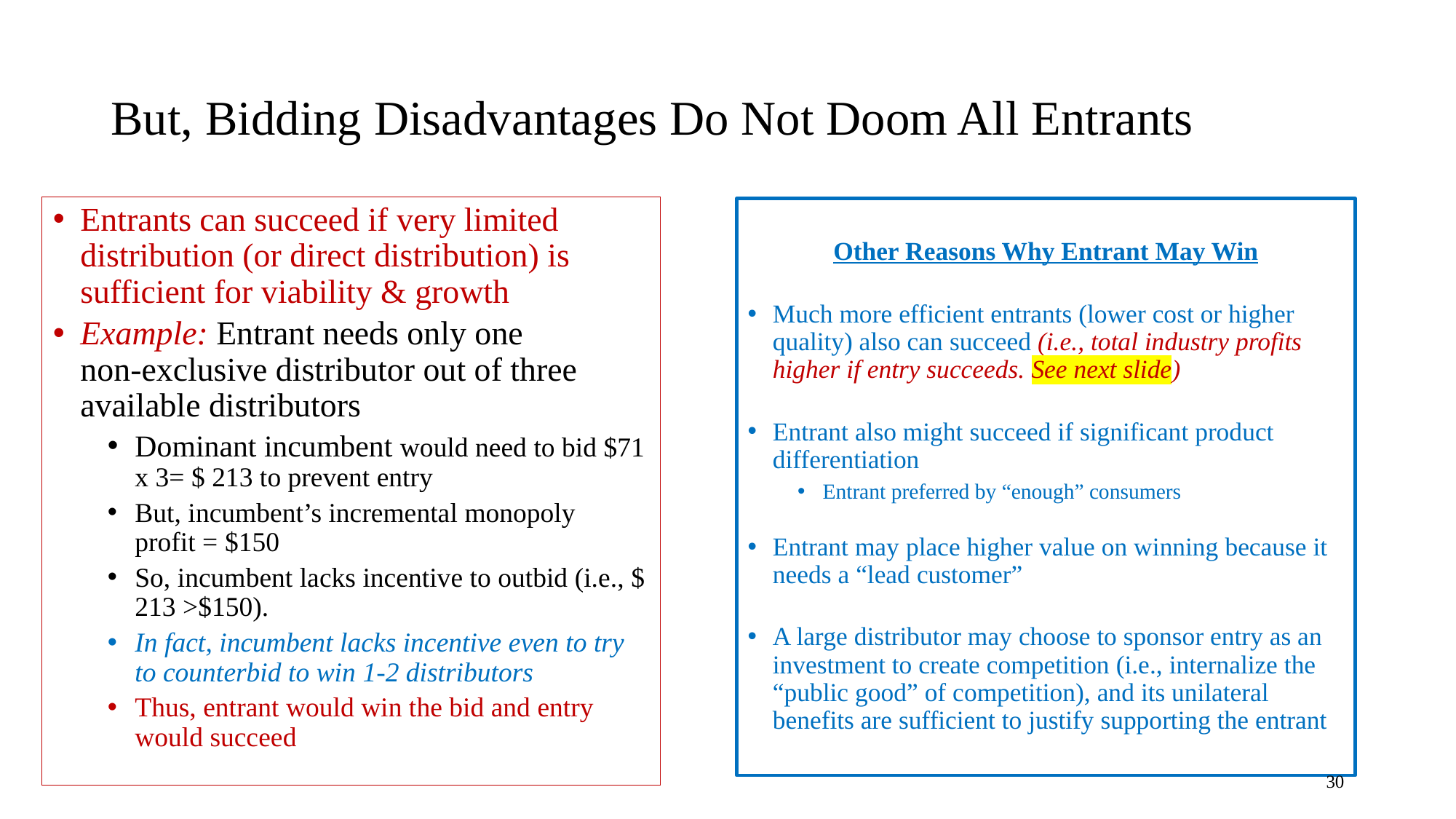

# But, Bidding Disadvantages Do Not Doom All Entrants
Entrants can succeed if very limited distribution (or direct distribution) is sufficient for viability & growth
Example: Entrant needs only one
non-exclusive distributor out of three available distributors
Dominant incumbent would need to bid $71 x 3= $ 213 to prevent entry
But, incumbent’s incremental monopoly
profit = $150
So, incumbent lacks incentive to outbid (i.e., $ 213 >$150).
In fact, incumbent lacks incentive even to try to counterbid to win 1-2 distributors
Thus, entrant would win the bid and entry would succeed

Other Reasons Why Entrant May Win
Much more efficient entrants (lower cost or higher quality) also can succeed (i.e., total industry profits higher if entry succeeds. See next slide)
Entrant also might succeed if significant product differentiation
Entrant preferred by “enough” consumers
Entrant may place higher value on winning because it needs a “lead customer”
A large distributor may choose to sponsor entry as an investment to create competition (i.e., internalize the “public good” of competition), and its unilateral benefits are sufficient to justify supporting the entrant

30